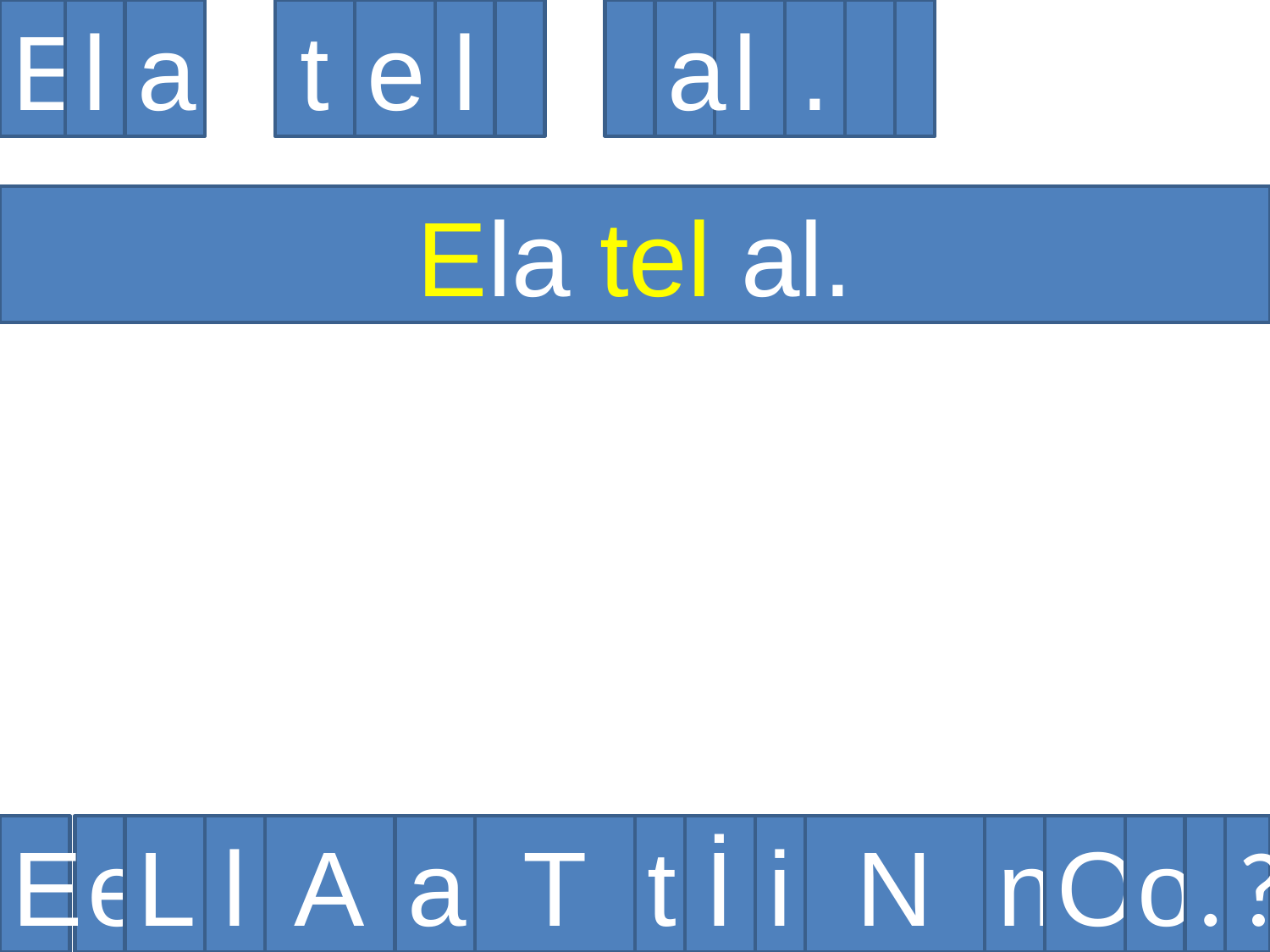

E
l
a
t
e
l

a
l
.

Ela tel al.
E
e
L
l
A
a
T
t
İ
i
N
n
O
o
.
?